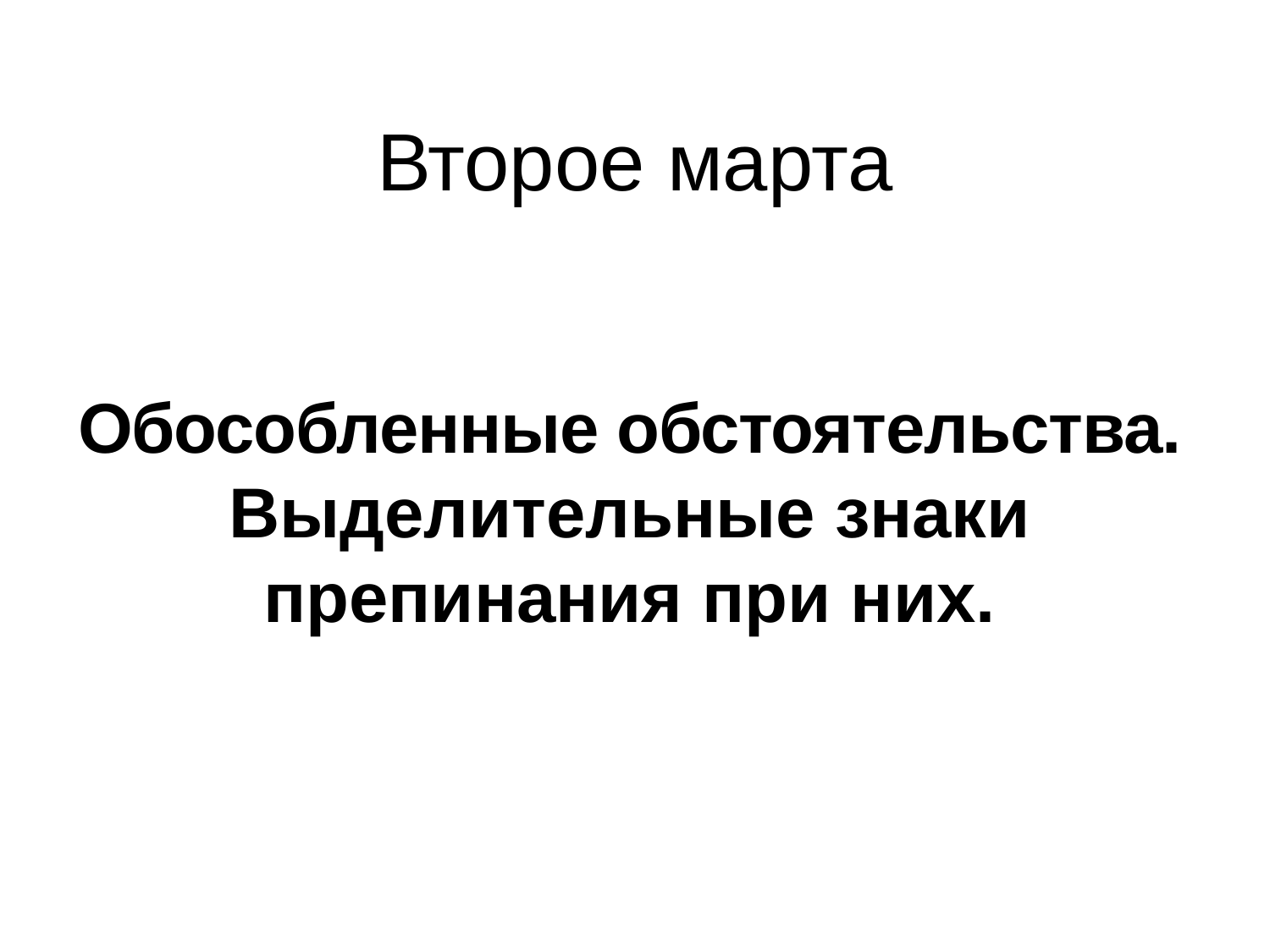

# Второе марта
Обособленные обстоятельства. Выделительные знаки препинания при них.